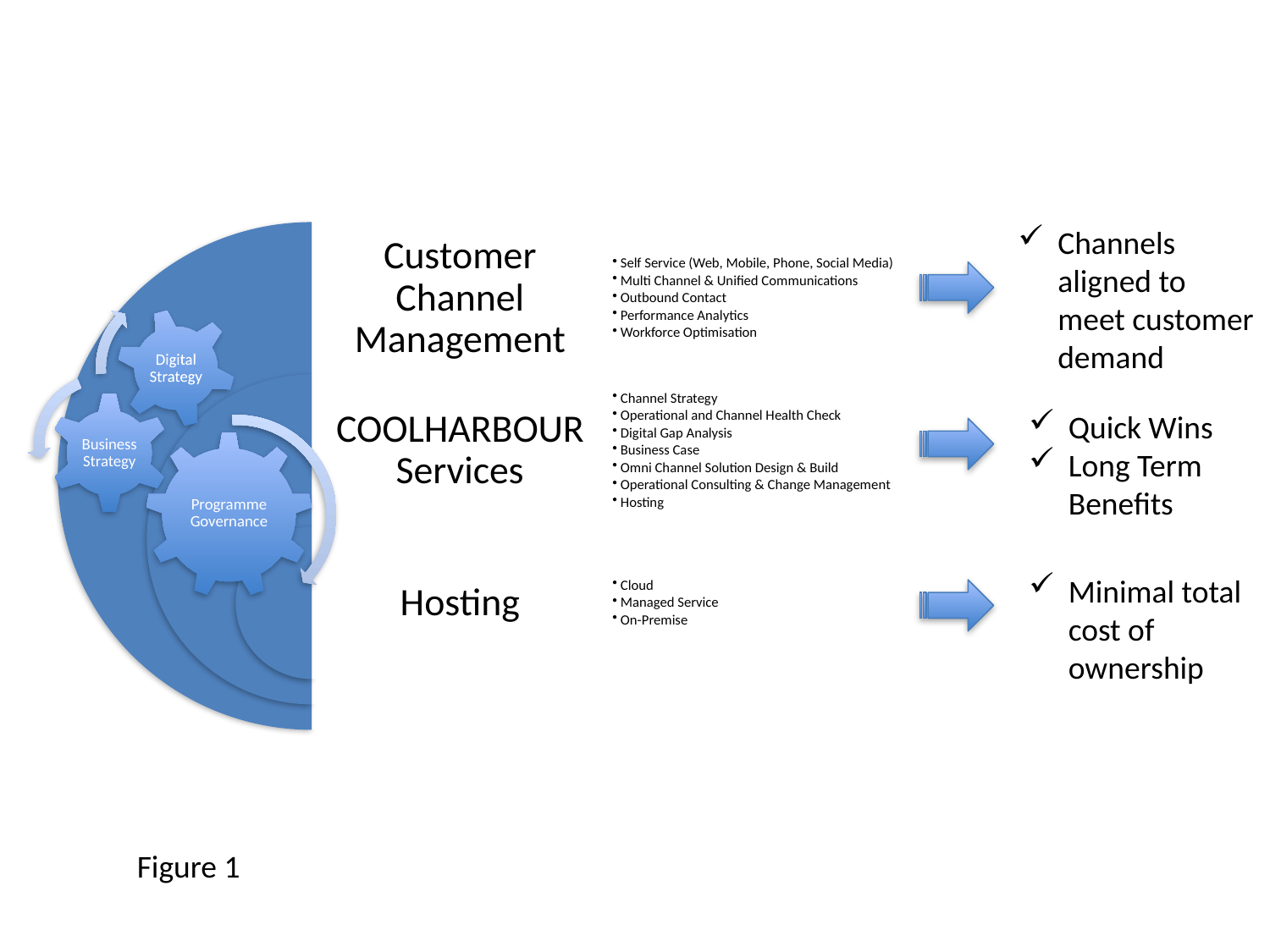

Customer Channel Management
COOLHARBOUR Services
Hosting
Self Service (Web, Mobile, Phone, Social Media)
Multi Channel & Unified Communications
Outbound Contact
Performance Analytics
Workforce Optimisation
Channel Strategy
Operational and Channel Health Check
Digital Gap Analysis
Business Case
Omni Channel Solution Design & Build
Operational Consulting & Change Management
Hosting
Cloud
Managed Service
On-Premise
Programme Governance
Business Strategy
Digital Strategy
Channels aligned to meet customer demand

Quick Wins
Long Term Benefits

Minimal total cost of ownership

Figure 1